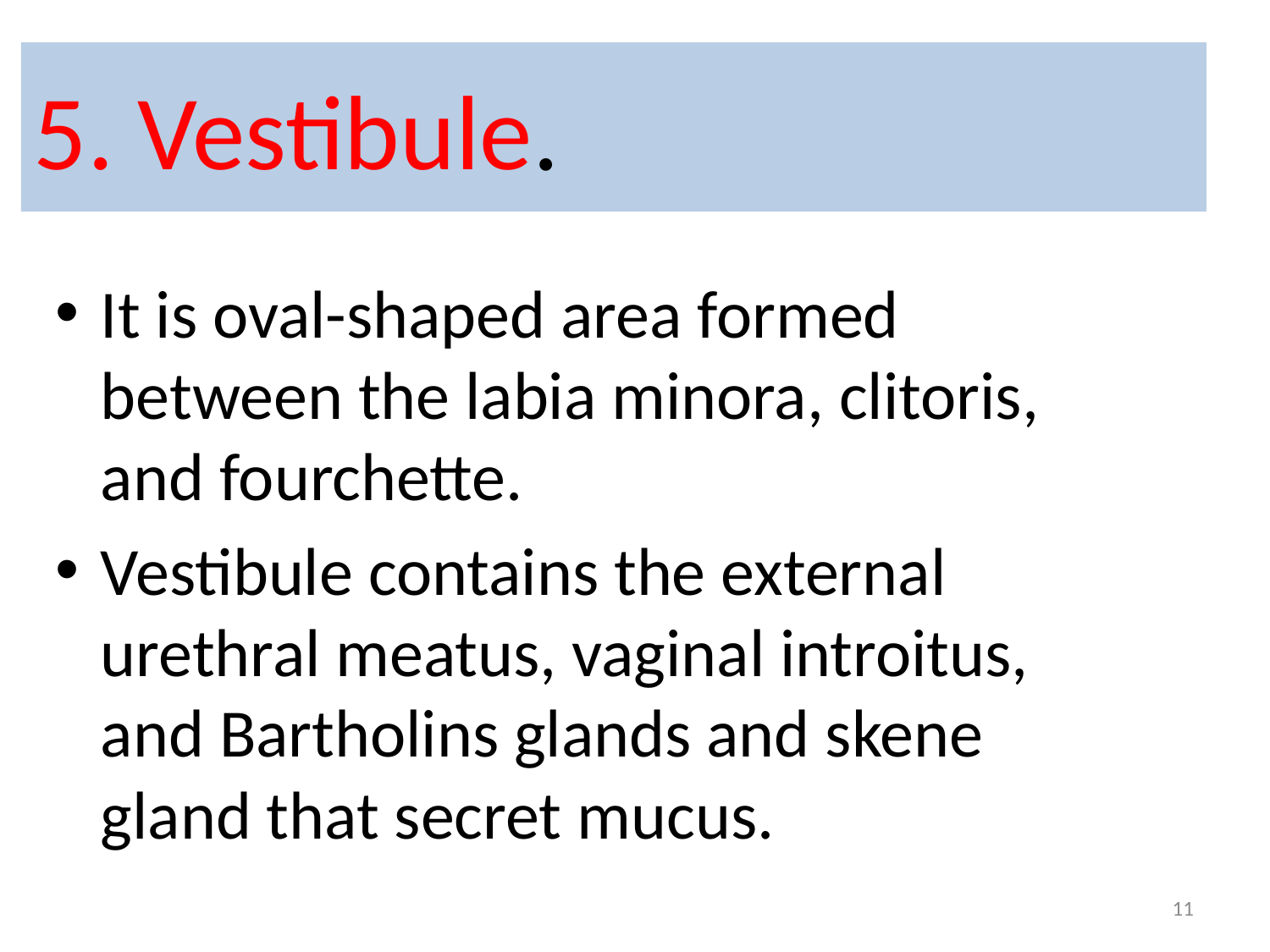

# 5. Vestibule.
It is oval-shaped area formed between the labia minora, clitoris, and fourchette.
Vestibule contains the external urethral meatus, vaginal introitus, and Bartholins glands and skene gland that secret mucus.

11